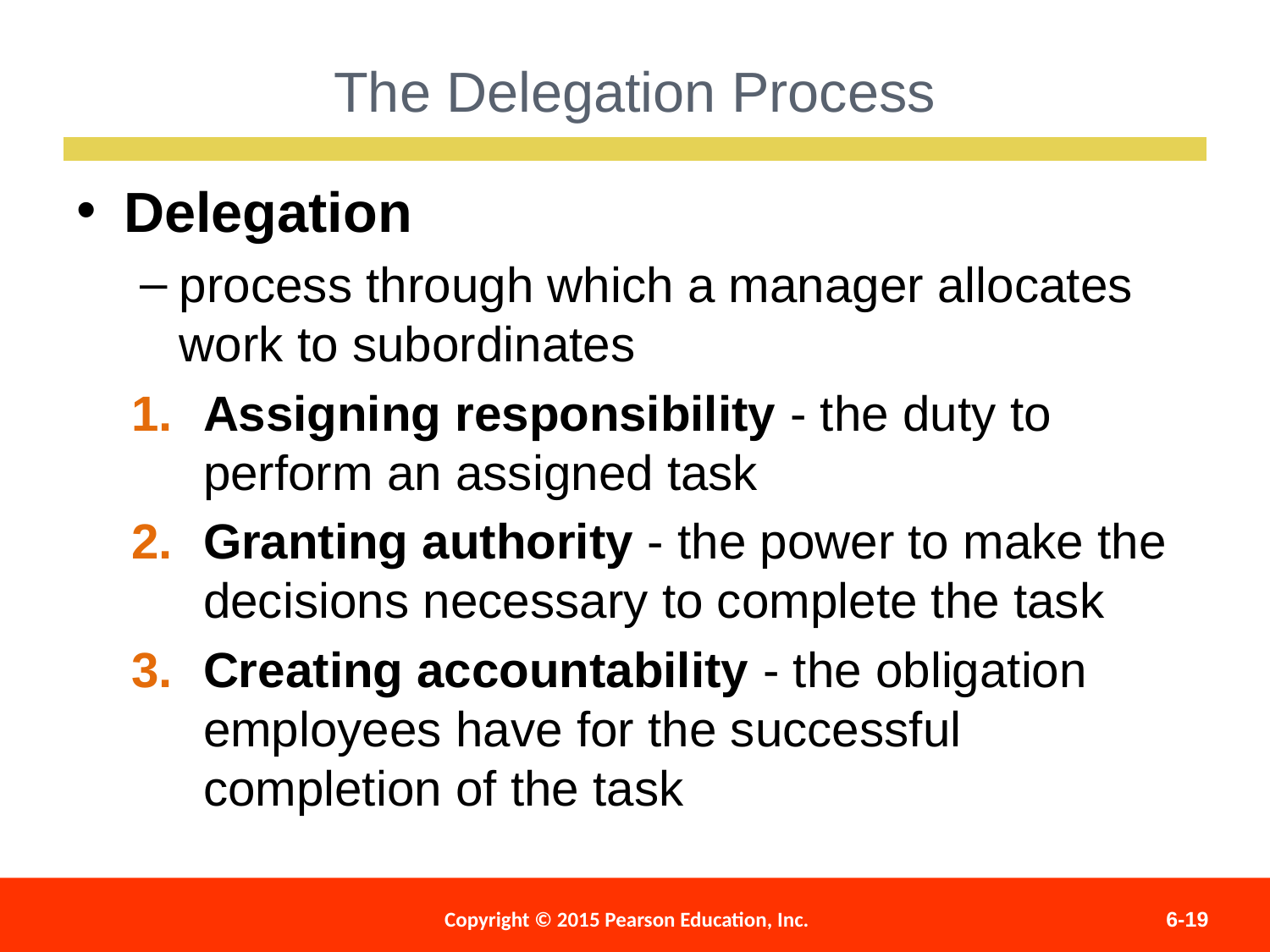

The Delegation Process
Delegation
process through which a manager allocates work to subordinates
Assigning responsibility - the duty to perform an assigned task
Granting authority - the power to make the decisions necessary to complete the task
Creating accountability - the obligation employees have for the successful completion of the task